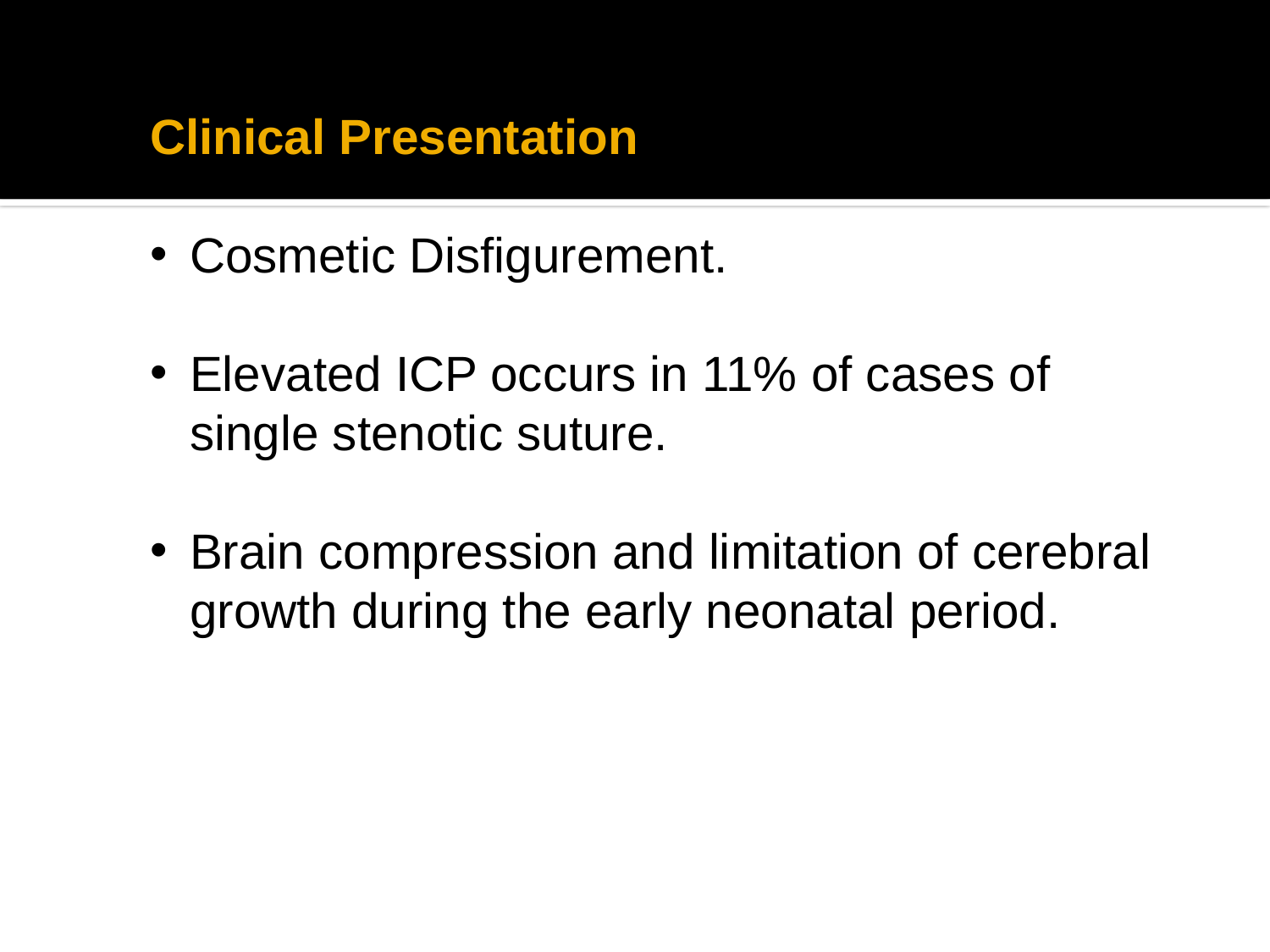

Clinical Presentation

Cosmetic Disfigurement.

Elevated ICP occurs in 11% of cases of single stenotic suture.

Brain compression and limitation of cerebral growth during the early neonatal period.